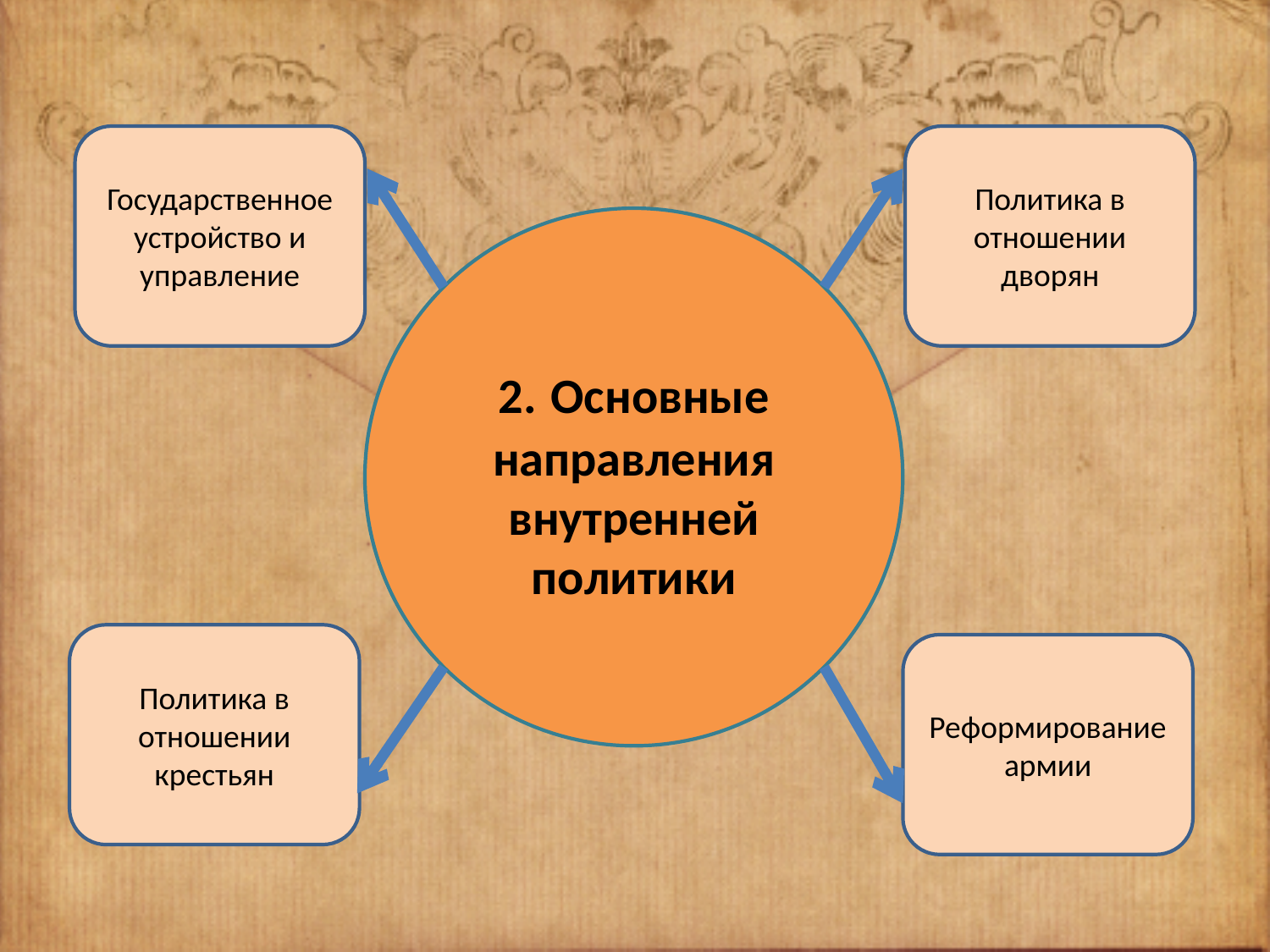

Государственное устройство и управление
Политика в отношении дворян
2. Основные направления внутренней политики
Политика в отношении крестьян
Реформирование армии